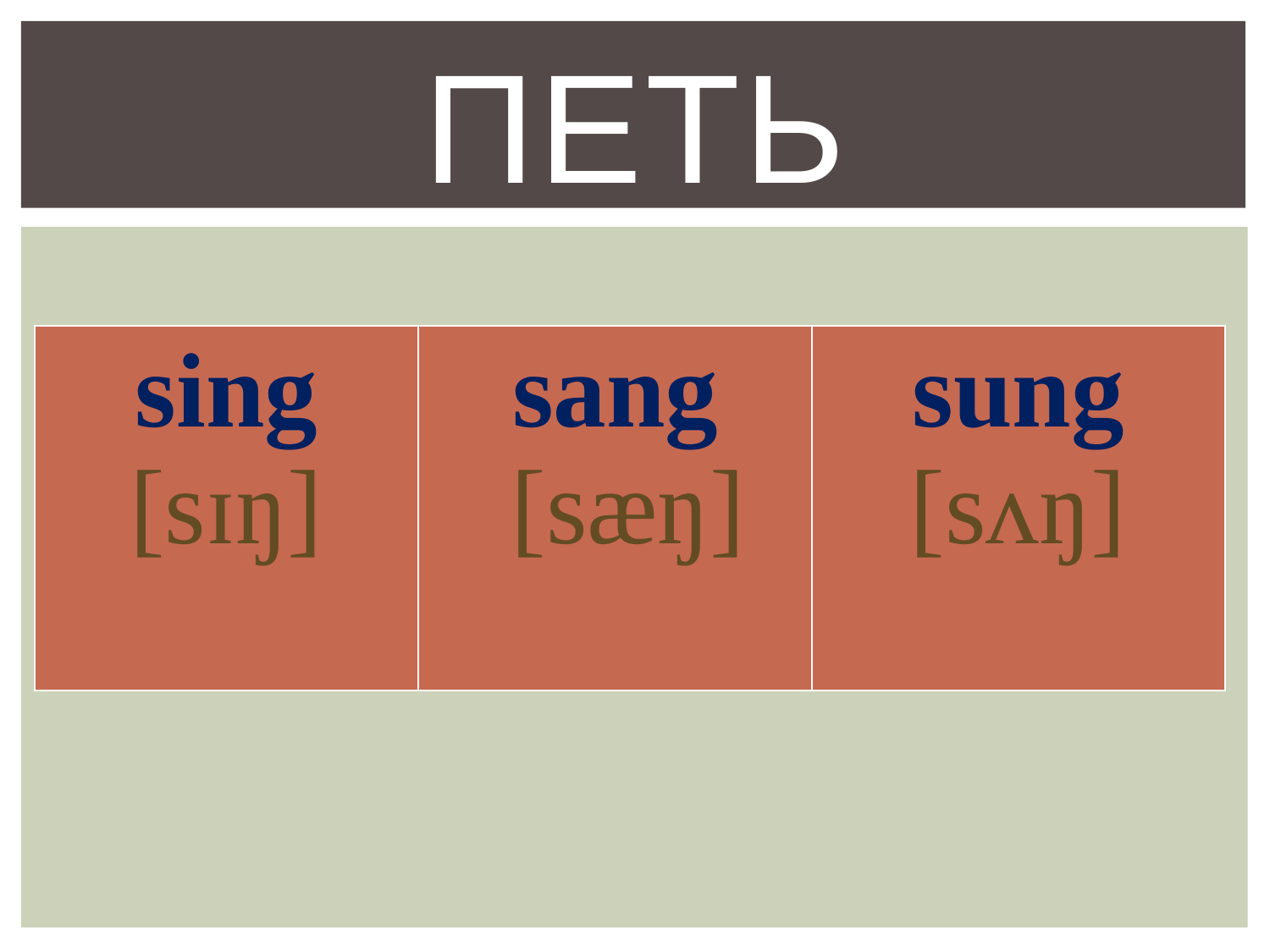

# петь
| sing [sɪŋ] | sang [sæŋ] | sung [sʌŋ] |
| --- | --- | --- |